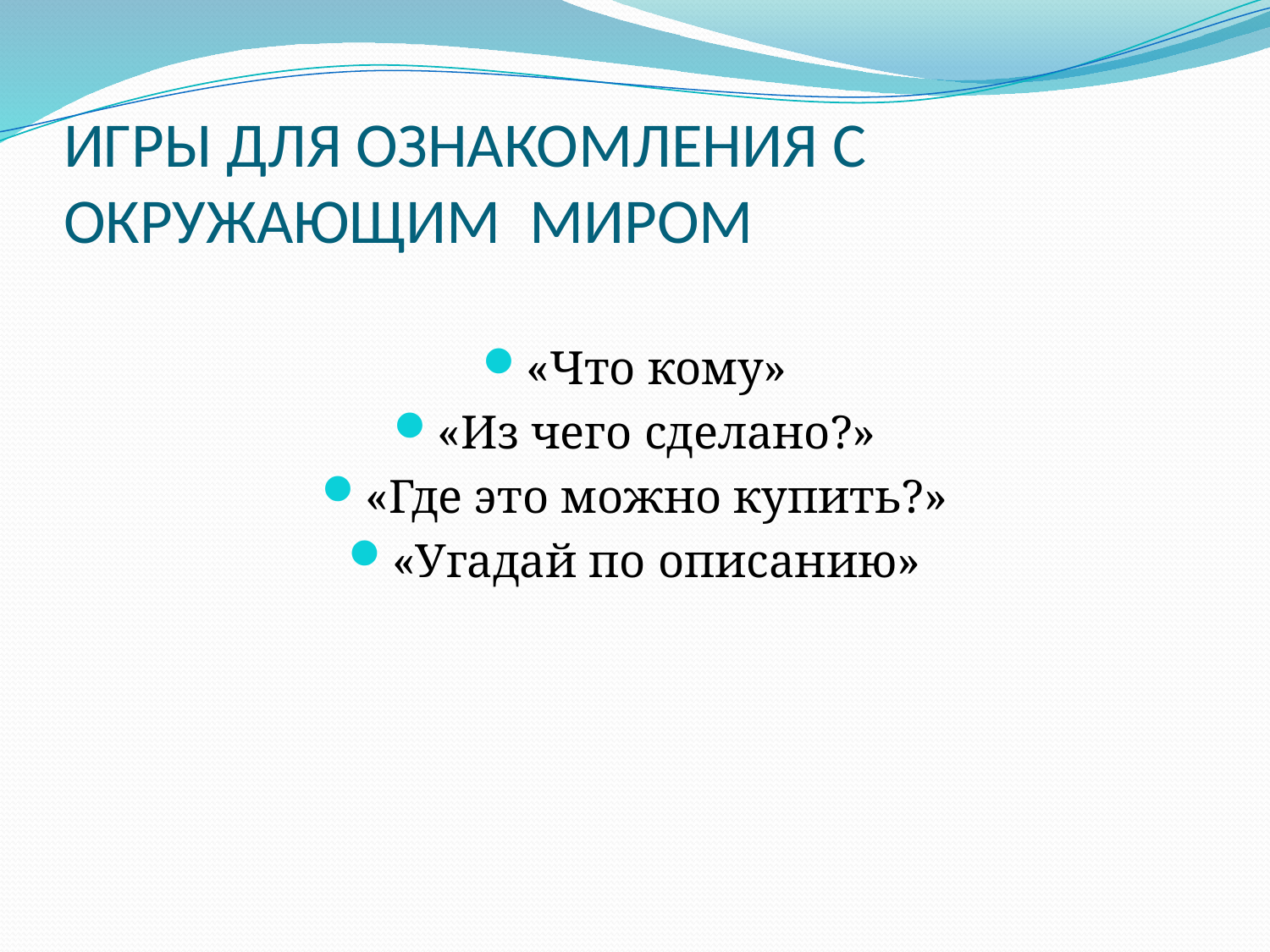

# ИГРЫ ДЛЯ ОЗНАКОМЛЕНИЯ С ОКРУЖАЮЩИМ  МИРОМ

«Что кому»
«Из чего сделано?»
«Где это можно купить?»
«Угадай по описанию»